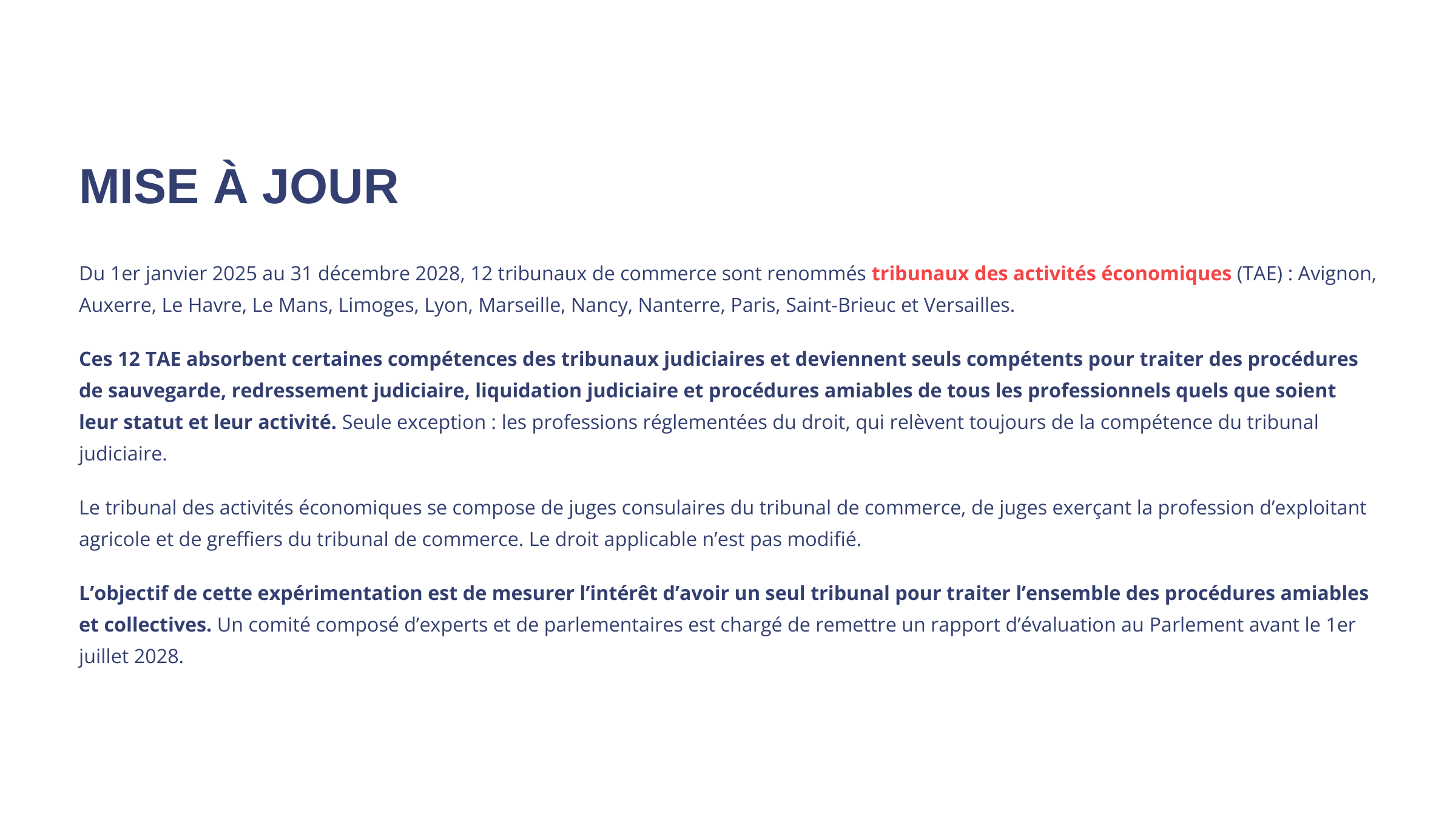

MISE À JOUR
Du 1er janvier 2025 au 31 décembre 2028, 12 tribunaux de commerce sont renommés tribunaux des activités économiques (TAE) : Avignon, Auxerre, Le Havre, Le Mans, Limoges, Lyon, Marseille, Nancy, Nanterre, Paris, Saint-Brieuc et Versailles.
Ces 12 TAE absorbent certaines compétences des tribunaux judiciaires et deviennent seuls compétents pour traiter des procédures de sauvegarde, redressement judiciaire, liquidation judiciaire et procédures amiables de tous les professionnels quels que soient leur statut et leur activité. Seule exception : les professions réglementées du droit, qui relèvent toujours de la compétence du tribunal judiciaire.
Le tribunal des activités économiques se compose de juges consulaires du tribunal de commerce, de juges exerçant la profession d’exploitant agricole et de greffiers du tribunal de commerce. Le droit applicable n’est pas modifié.
L’objectif de cette expérimentation est de mesurer l’intérêt d’avoir un seul tribunal pour traiter l’ensemble des procédures amiables et collectives. Un comité composé d’experts et de parlementaires est chargé de remettre un rapport d’évaluation au Parlement avant le 1er juillet 2028.